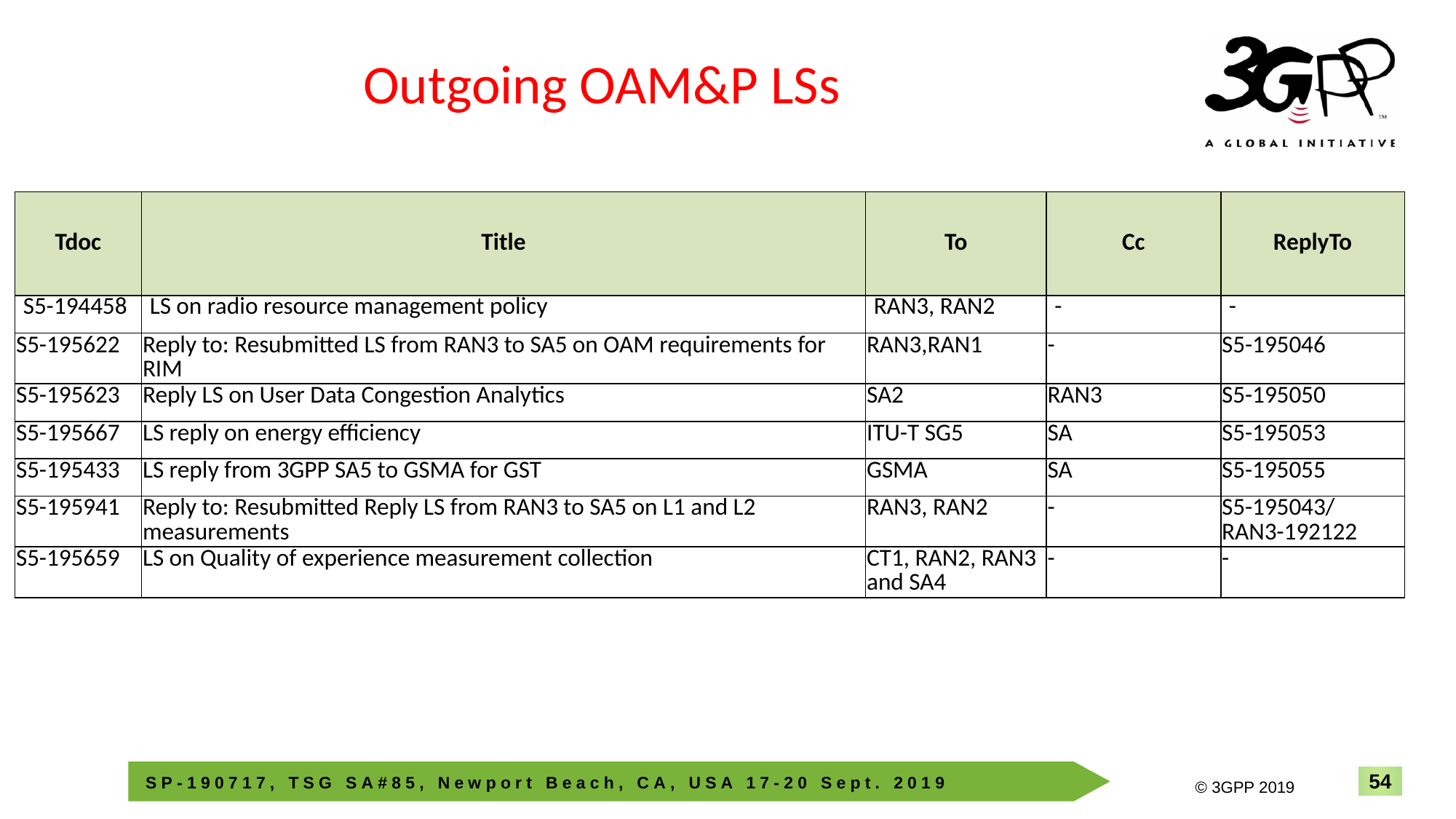

# Outgoing OAM&P LSs
| Tdoc | Title | To | Cc | ReplyTo |
| --- | --- | --- | --- | --- |
| S5-194458 | LS on radio resource management policy | RAN3, RAN2 | - | - |
| S5-195622 | Reply to: Resubmitted LS from RAN3 to SA5 on OAM requirements for RIM | RAN3,RAN1 | - | S5-195046 |
| S5-195623 | Reply LS on User Data Congestion Analytics | SA2 | RAN3 | S5-195050 |
| S5-195667 | LS reply on energy efficiency | ITU-T SG5 | SA | S5-195053 |
| S5-195433 | LS reply from 3GPP SA5 to GSMA for GST | GSMA | SA | S5-195055 |
| S5-195941 | Reply to: Resubmitted Reply LS from RAN3 to SA5 on L1 and L2 measurements | RAN3, RAN2 | - | S5-195043/ RAN3-192122 |
| S5-195659 | LS on Quality of experience measurement collection | CT1, RAN2, RAN3 and SA4 | - | - |